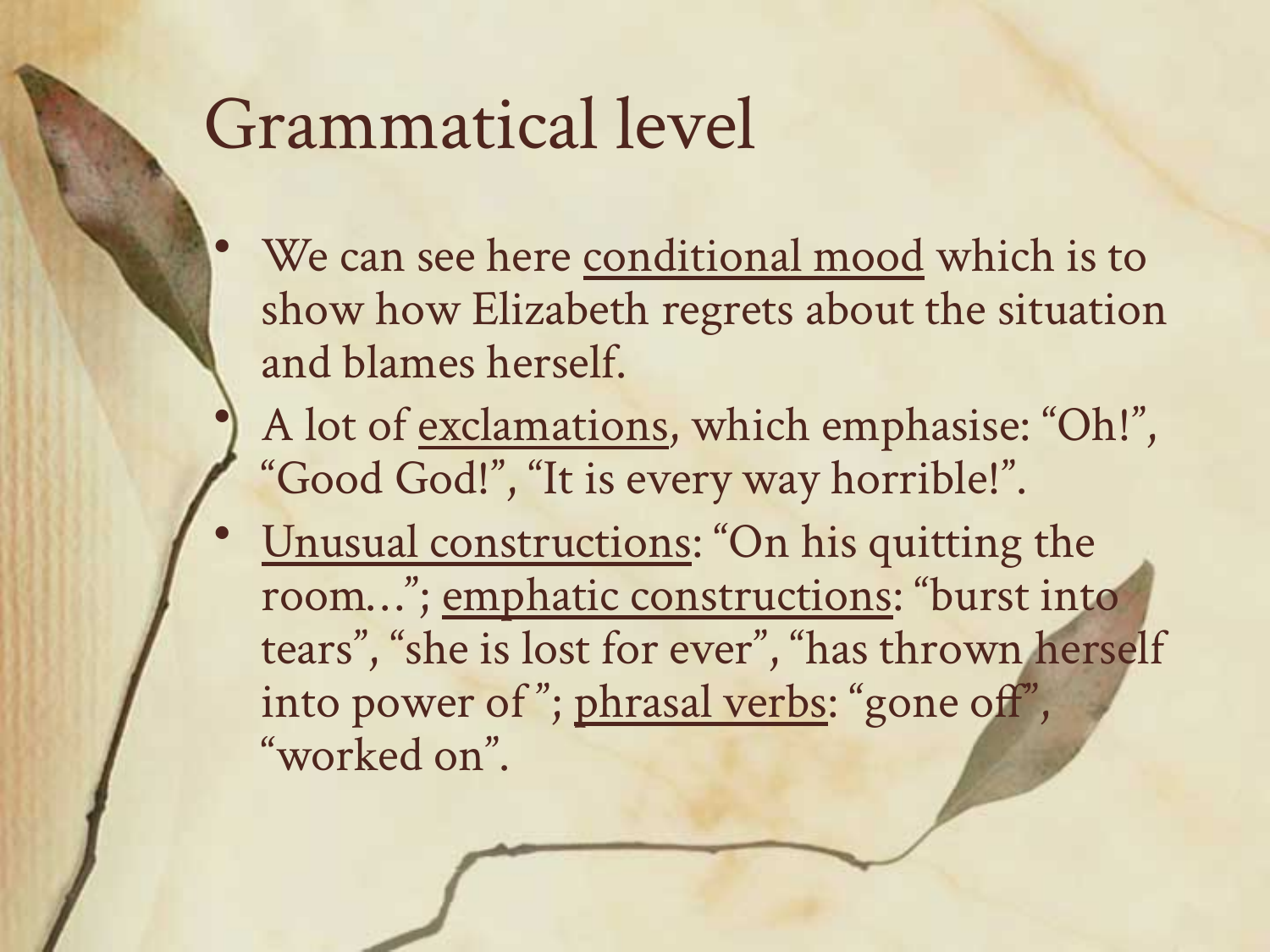

Grammatical level
We can see here conditional mood which is to show how Elizabeth regrets about the situation and blames herself.
A lot of exclamations, which emphasise: “Oh!”, “Good God!”, “It is every way horrible!”.
Unusual constructions: “On his quitting the room…”; emphatic constructions: “burst into tears”, “she is lost for ever”, “has thrown herself into power of ”; phrasal verbs: “gone off”, “worked on”.